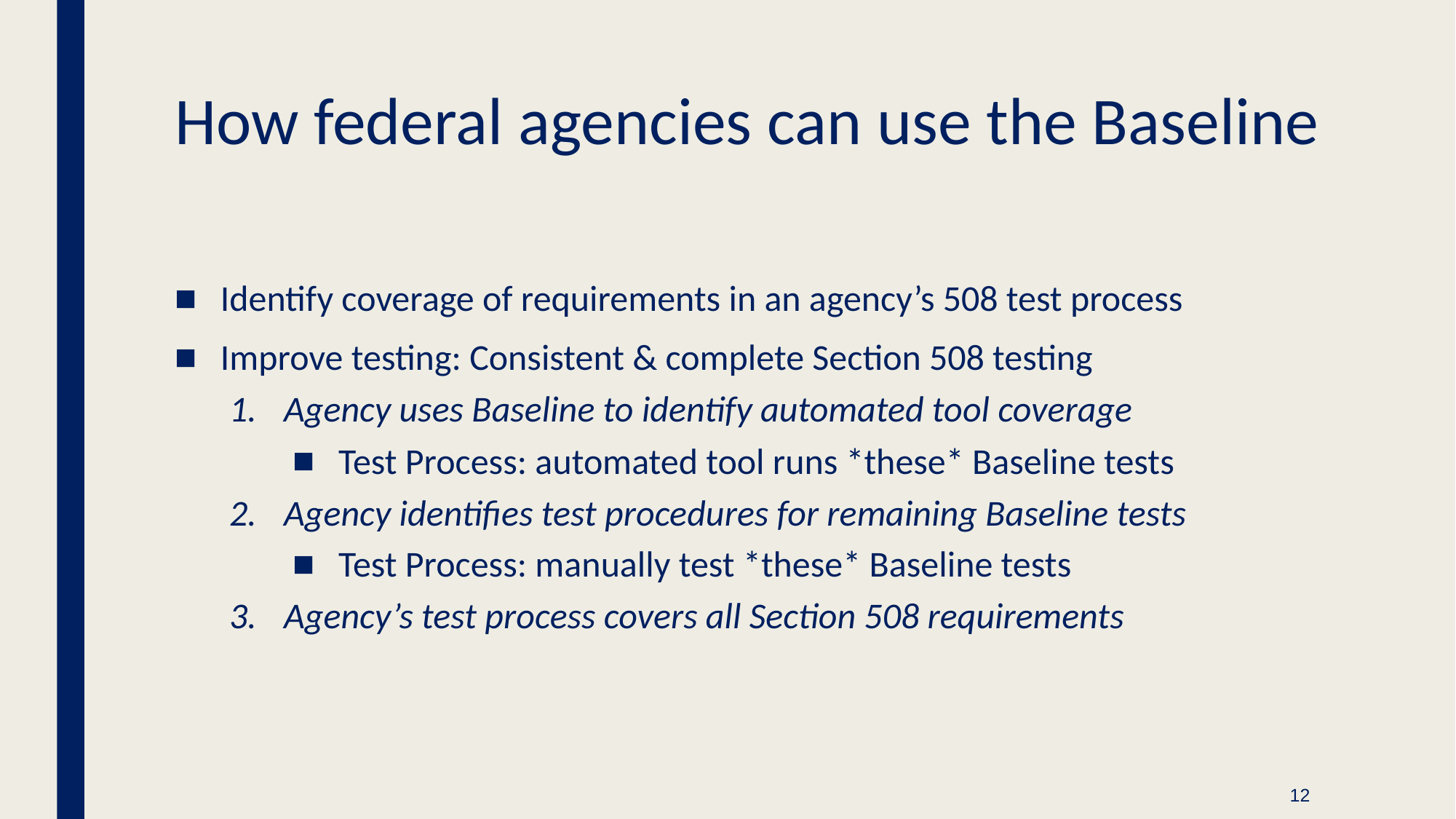

# How federal agencies can use the Baseline
Identify coverage of requirements in an agency’s 508 test process
Improve testing: Consistent & complete Section 508 testing
Agency uses Baseline to identify automated tool coverage
Test Process: automated tool runs *these* Baseline tests
Agency identifies test procedures for remaining Baseline tests
Test Process: manually test *these* Baseline tests
Agency’s test process covers all Section 508 requirements
12